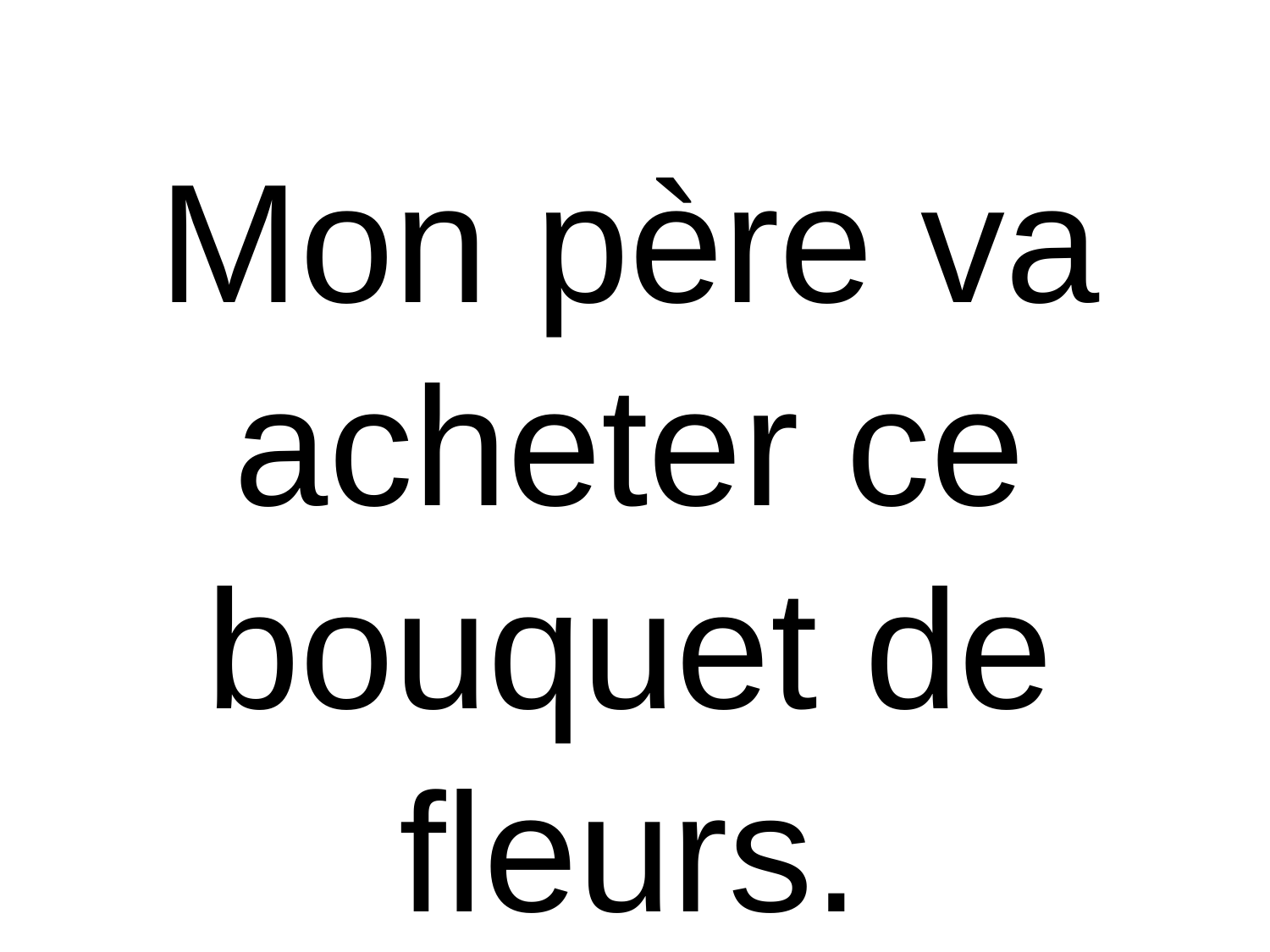

Mon père va acheter ce bouquet de fleurs.